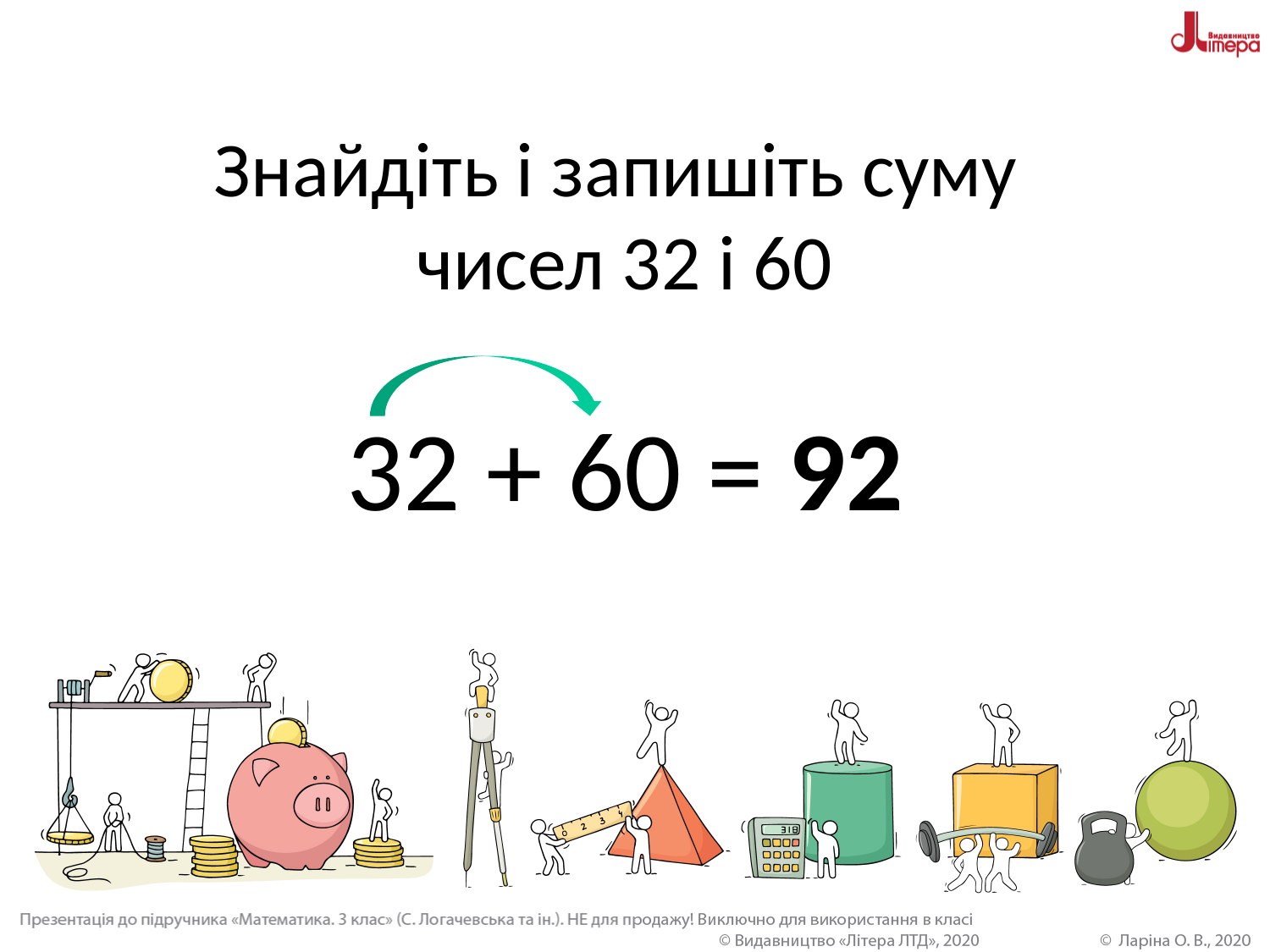

# Знайдіть і запишіть суму чисел 32 і 60 32 + 60 = 92